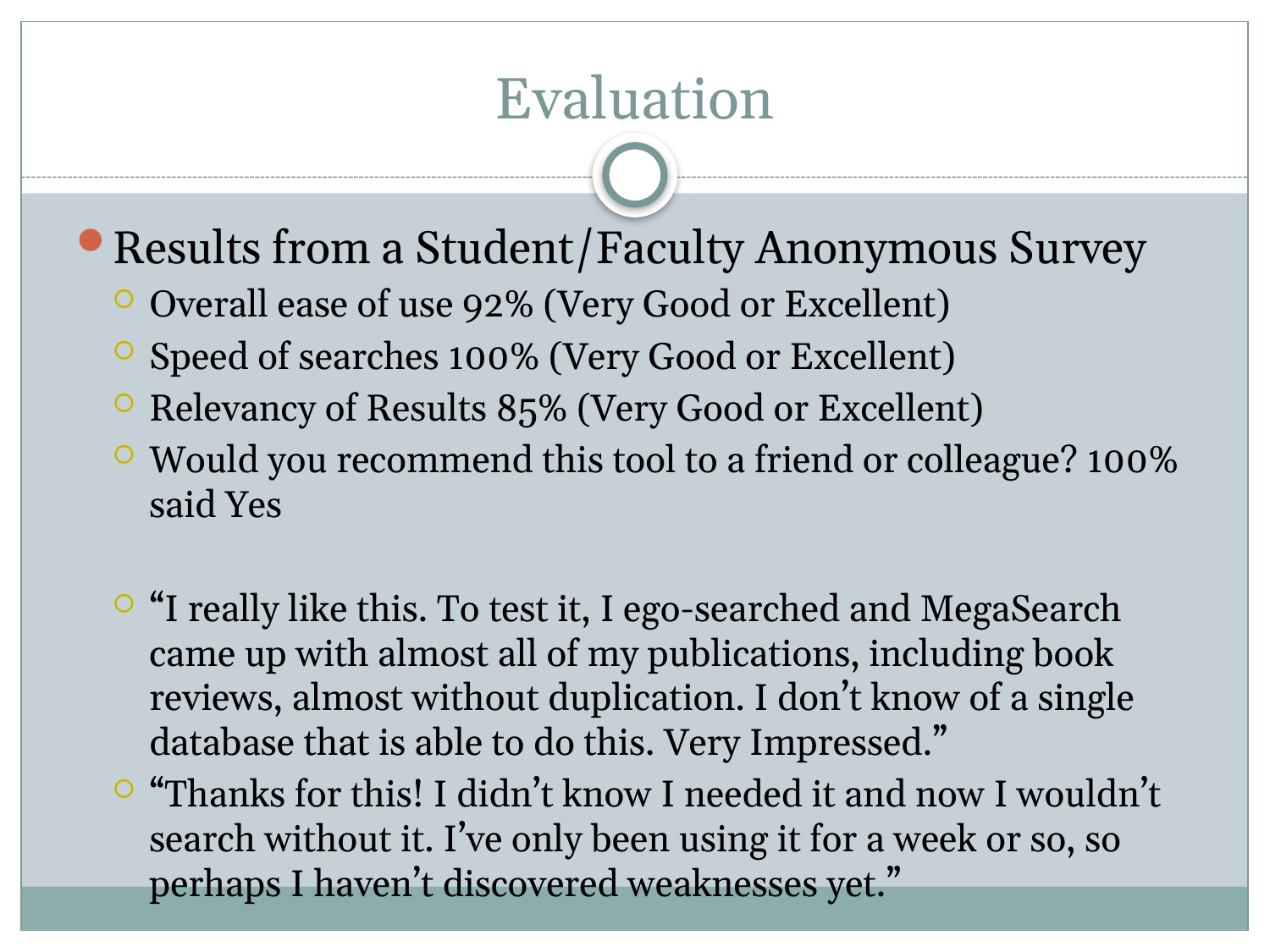

# Evaluation
Results from a Student/Faculty Anonymous Survey
Overall ease of use 92% (Very Good or Excellent)
Speed of searches 100% (Very Good or Excellent)
Relevancy of Results 85% (Very Good or Excellent)
Would you recommend this tool to a friend or colleague? 100% said Yes

“I really like this. To test it, I ego-searched and MegaSearch came up with almost all of my publications, including book reviews, almost without duplication. I don’t know of a single database that is able to do this. Very Impressed.”
“Thanks for this! I didn’t know I needed it and now I wouldn’t search without it. I’ve only been using it for a week or so, so perhaps I haven’t discovered weaknesses yet.”